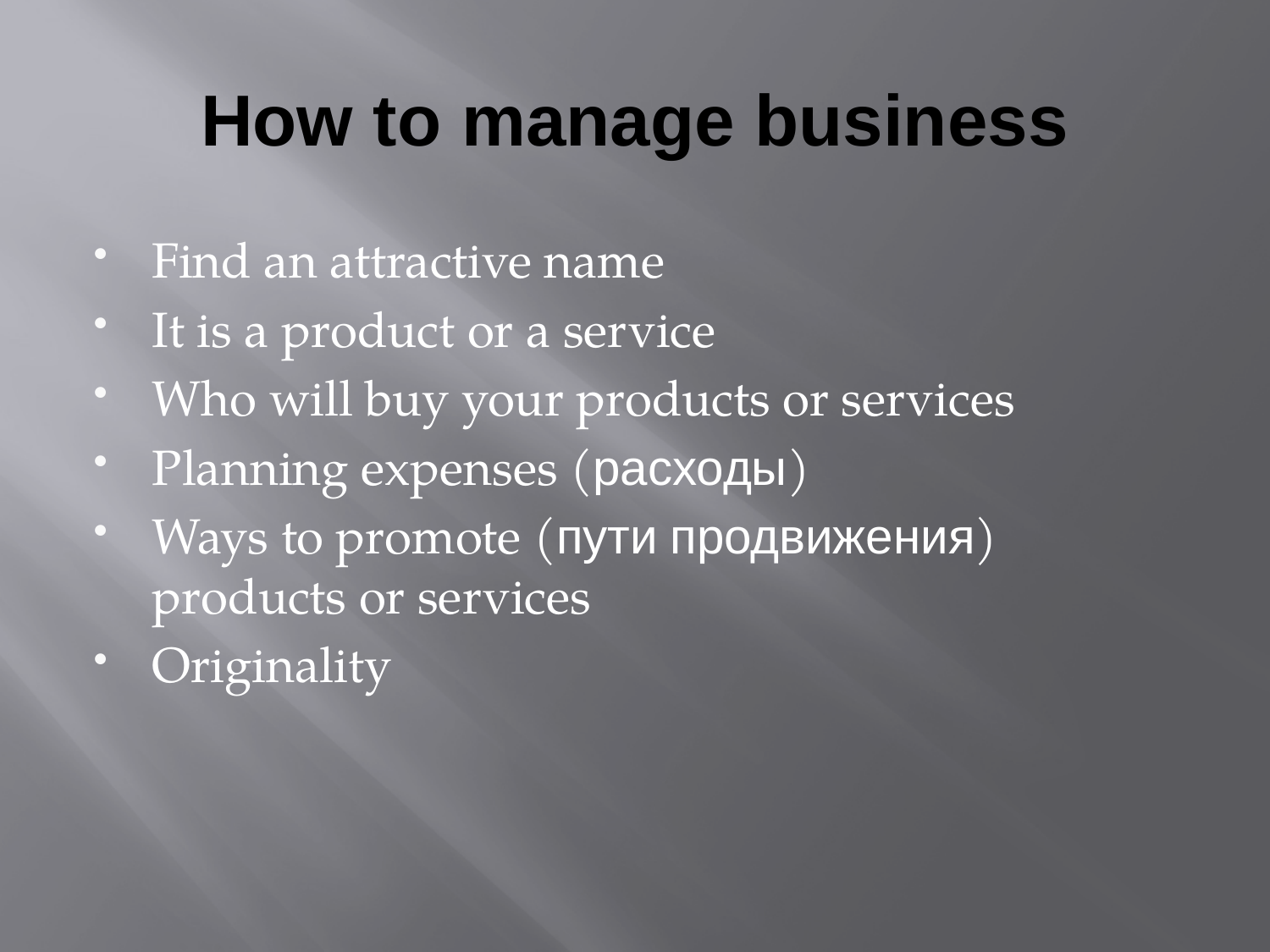

# How to manage business
Find an attractive name
It is a product or a service
Who will buy your products or services
Planning expenses (расходы)
Ways to promote (пути продвижения) products or services
Originality